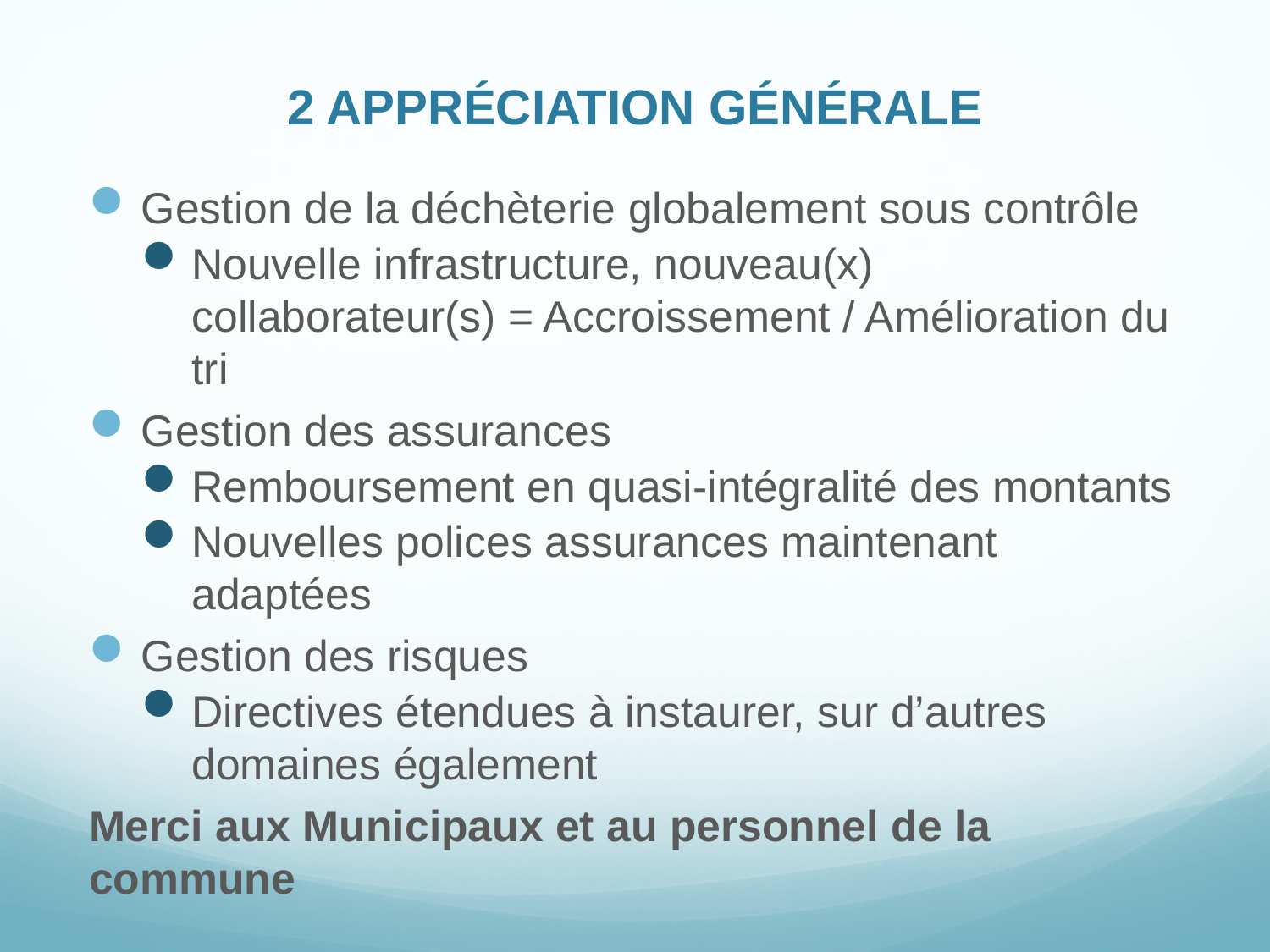

# 2 Appréciation générale
Gestion de la déchèterie globalement sous contrôle
Nouvelle infrastructure, nouveau(x) collaborateur(s) = Accroissement / Amélioration du tri
Gestion des assurances
Remboursement en quasi-intégralité des montants
Nouvelles polices assurances maintenant adaptées
Gestion des risques
Directives étendues à instaurer, sur d’autres domaines également
Merci aux Municipaux et au personnel de la commune